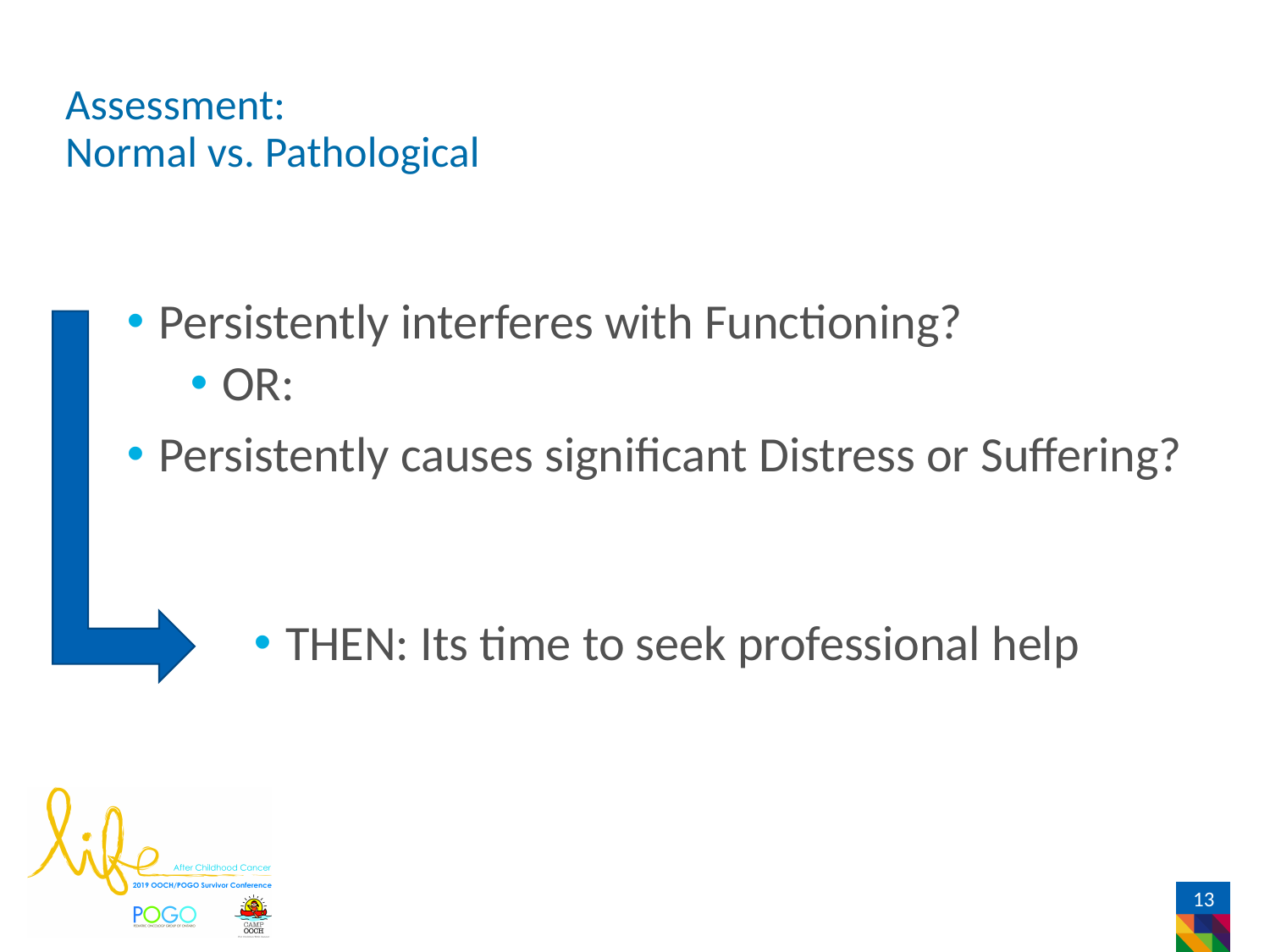

# Assessment: Normal vs. Pathological
Persistently interferes with Functioning?
OR:
Persistently causes significant Distress or Suffering?

THEN: Its time to seek professional help